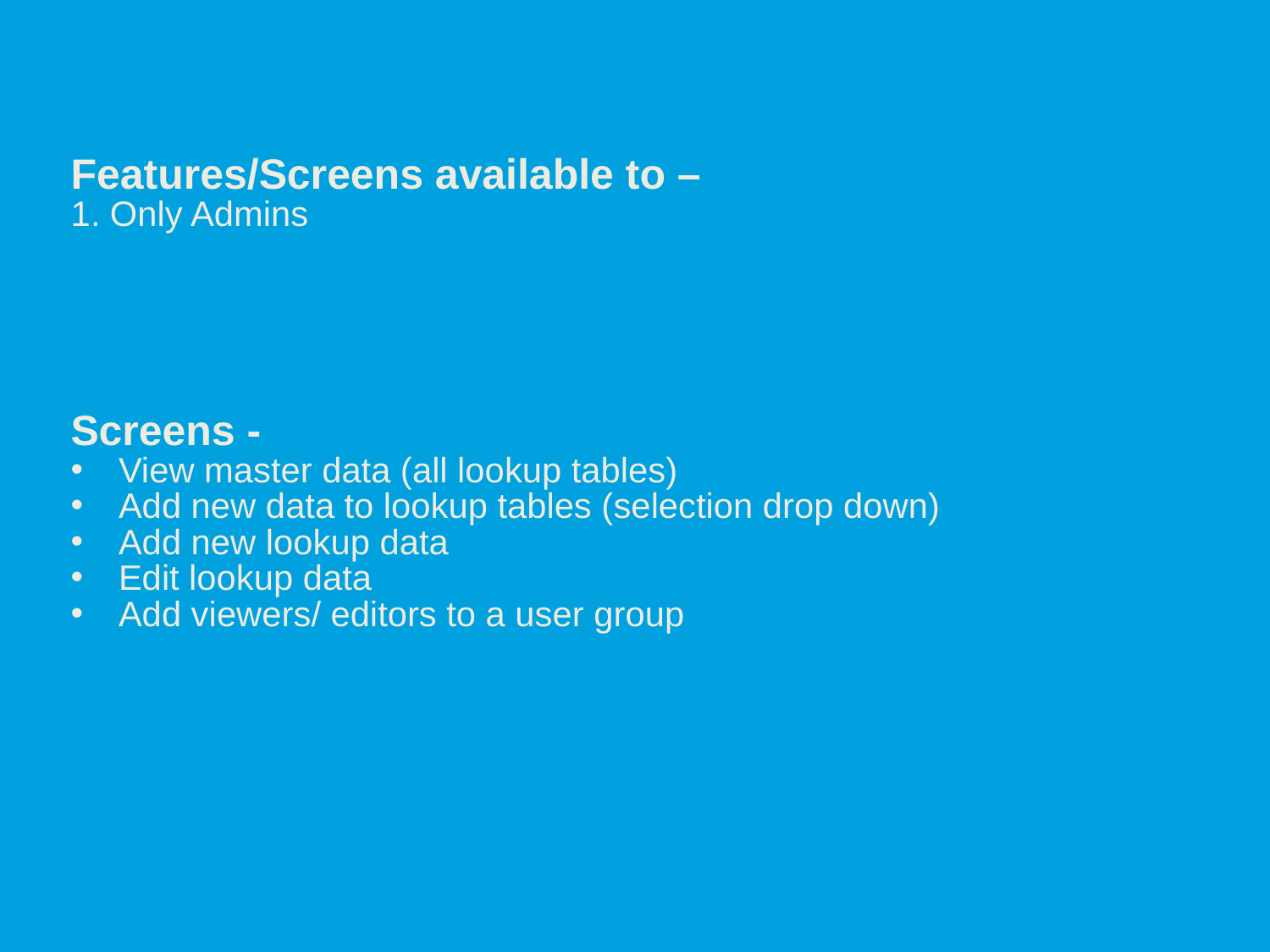

# Features/Screens available to – 1. Only Admins
Screens -
View master data (all lookup tables)
Add new data to lookup tables (selection drop down)
Add new lookup data
Edit lookup data
Add viewers/ editors to a user group